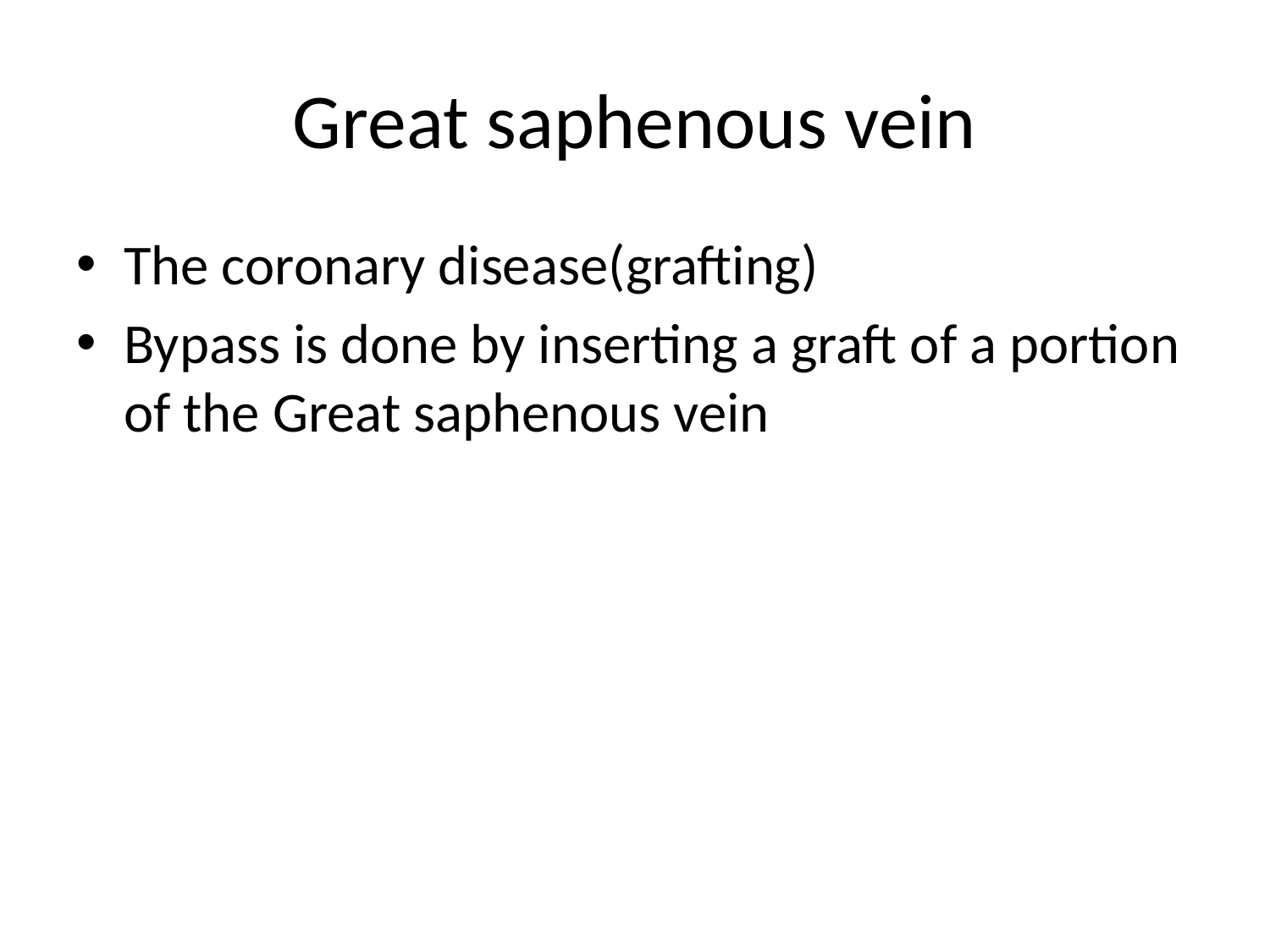

# Great saphenous vein
The coronary disease(grafting)
Bypass is done by inserting a graft of a portion of the Great saphenous vein